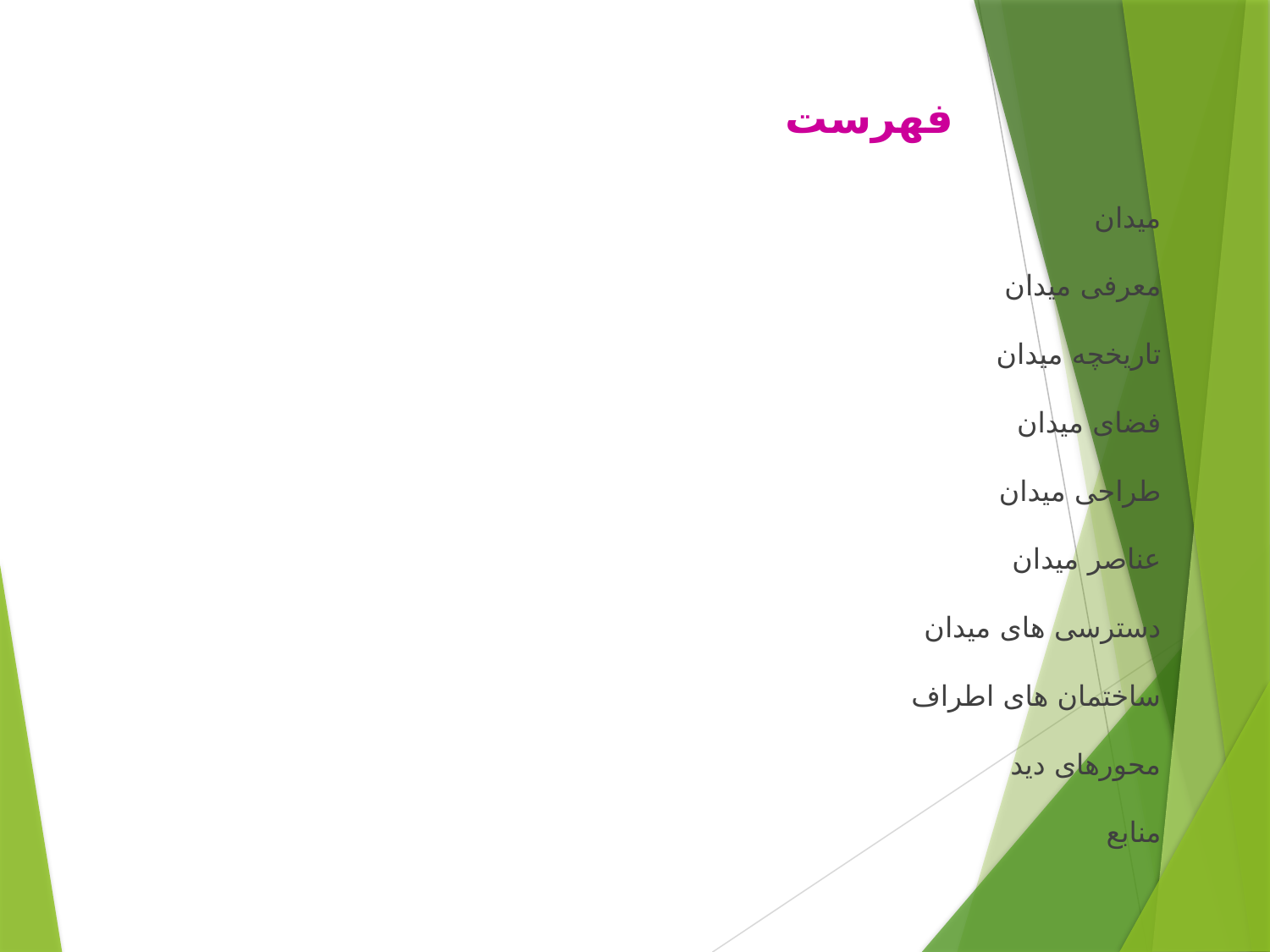

# فهرست
میدان
معرفی میدان
تاریخچه میدان
فضای میدان
طراحی میدان
عناصر میدان
دسترسی های میدان
ساختمان های اطراف
محورهای دید
منابع